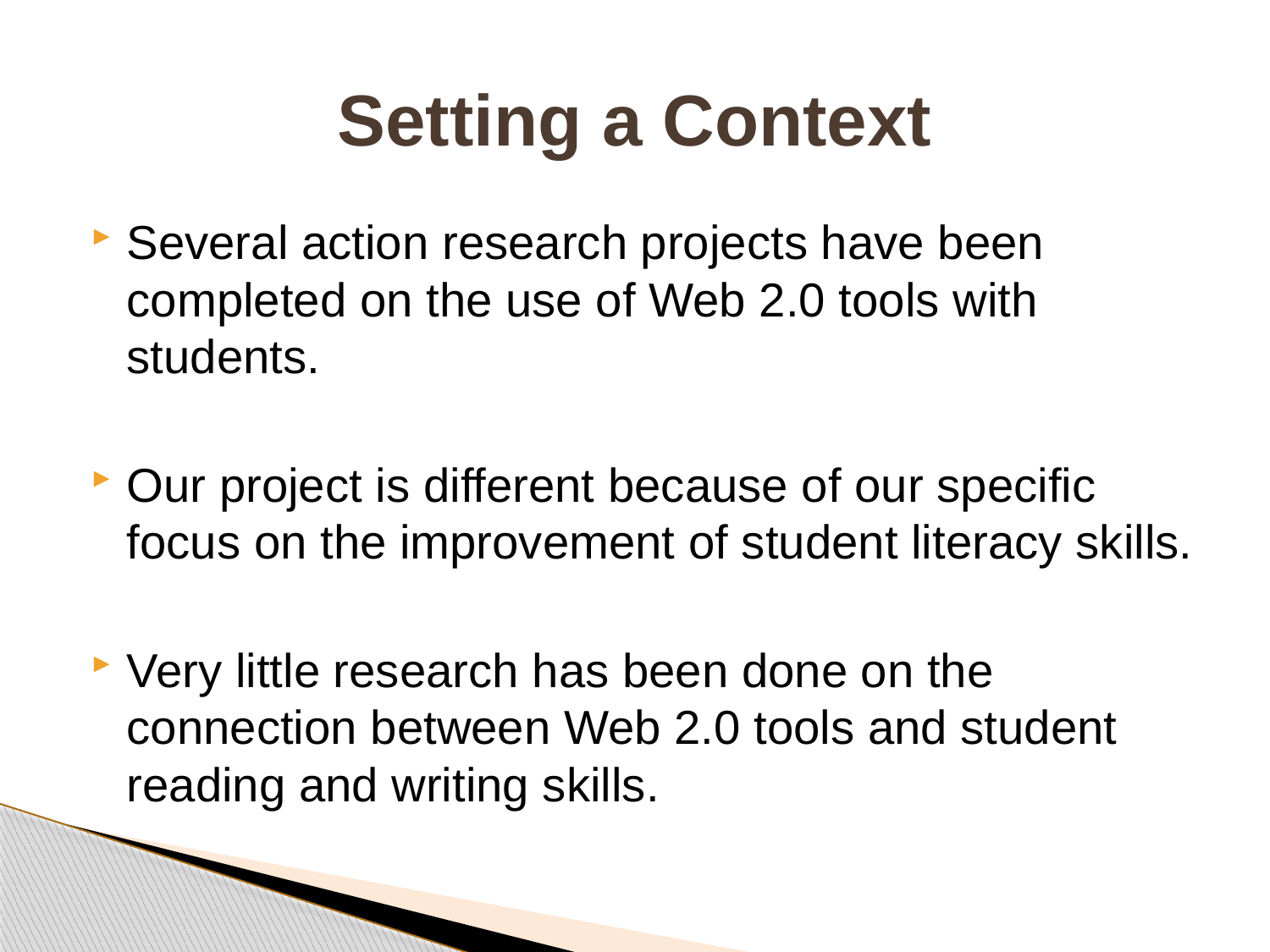

# Setting a Context
Several action research projects have been completed on the use of Web 2.0 tools with students.

Our project is different because of our specific focus on the improvement of student literacy skills.

Very little research has been done on the connection between Web 2.0 tools and student reading and writing skills.